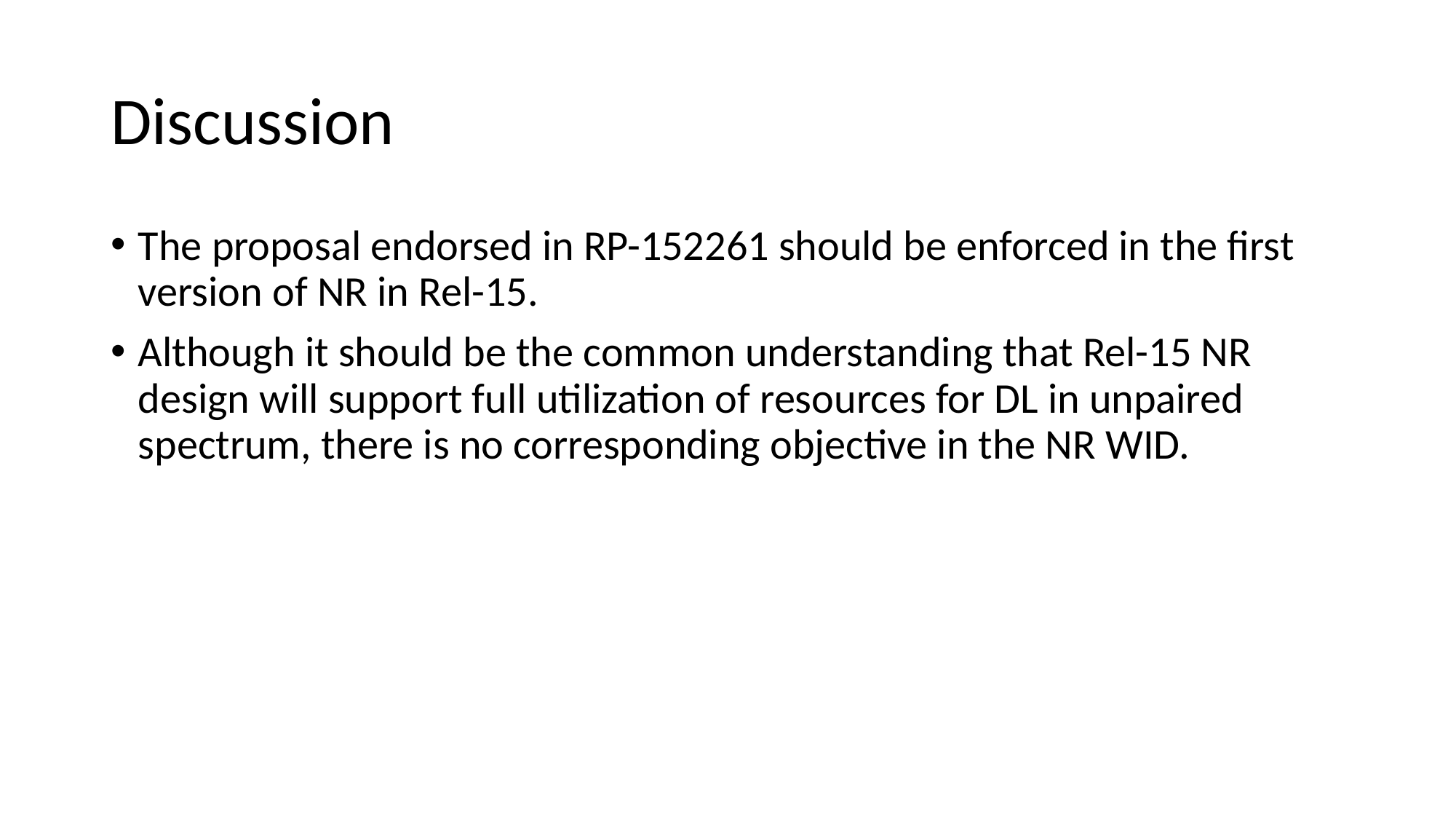

# Discussion
The proposal endorsed in RP-152261 should be enforced in the first version of NR in Rel-15.
Although it should be the common understanding that Rel-15 NR design will support full utilization of resources for DL in unpaired spectrum, there is no corresponding objective in the NR WID.